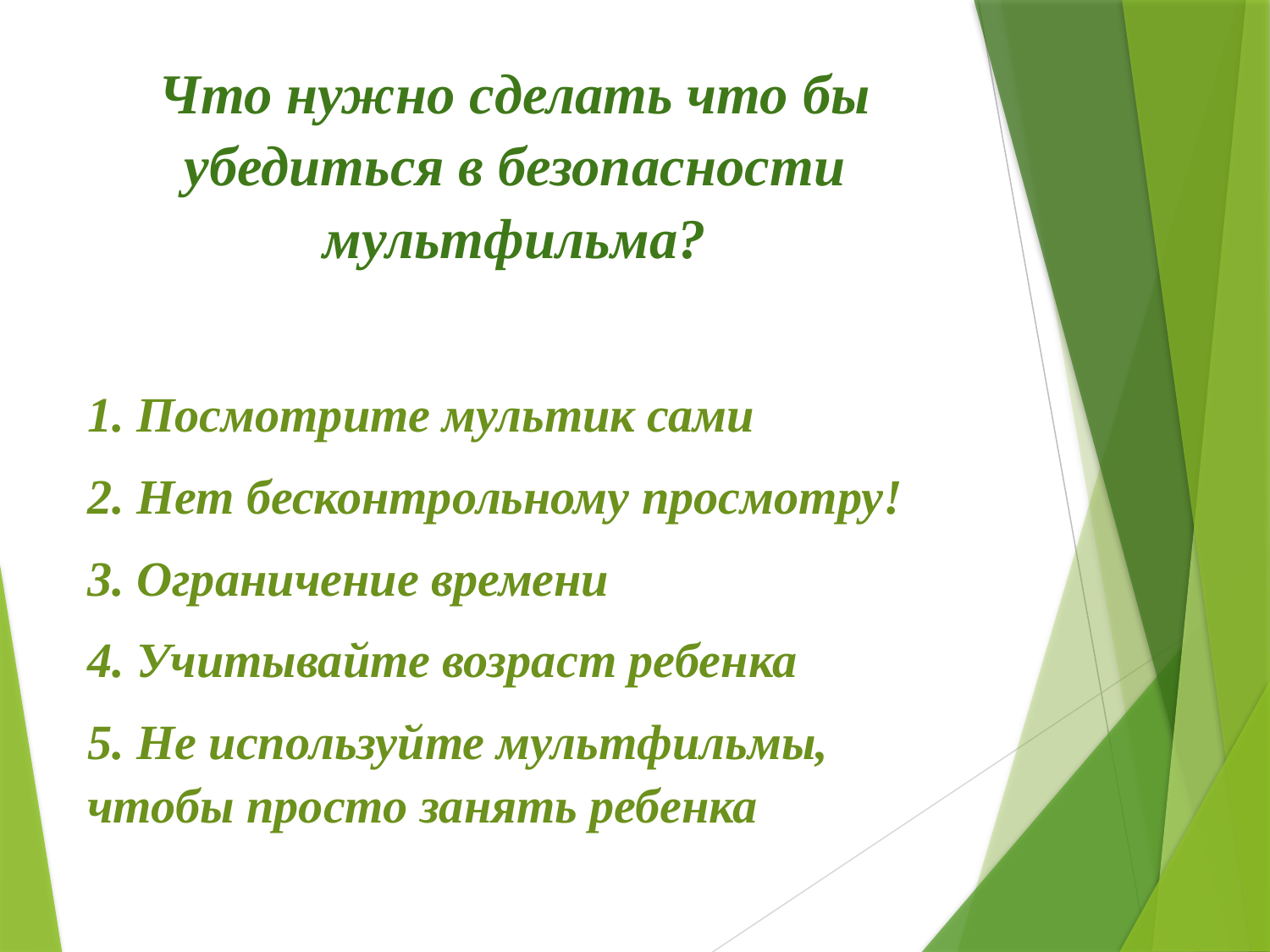

Что нужно сделать что бы убедиться в безопасности мультфильма?

1. Посмотрите мультик сами
2. Нет бесконтрольному просмотру!
3. Ограничение времени
4. Учитывайте возраст ребенка
5. Не используйте мультфильмы, чтобы просто занять ребенка